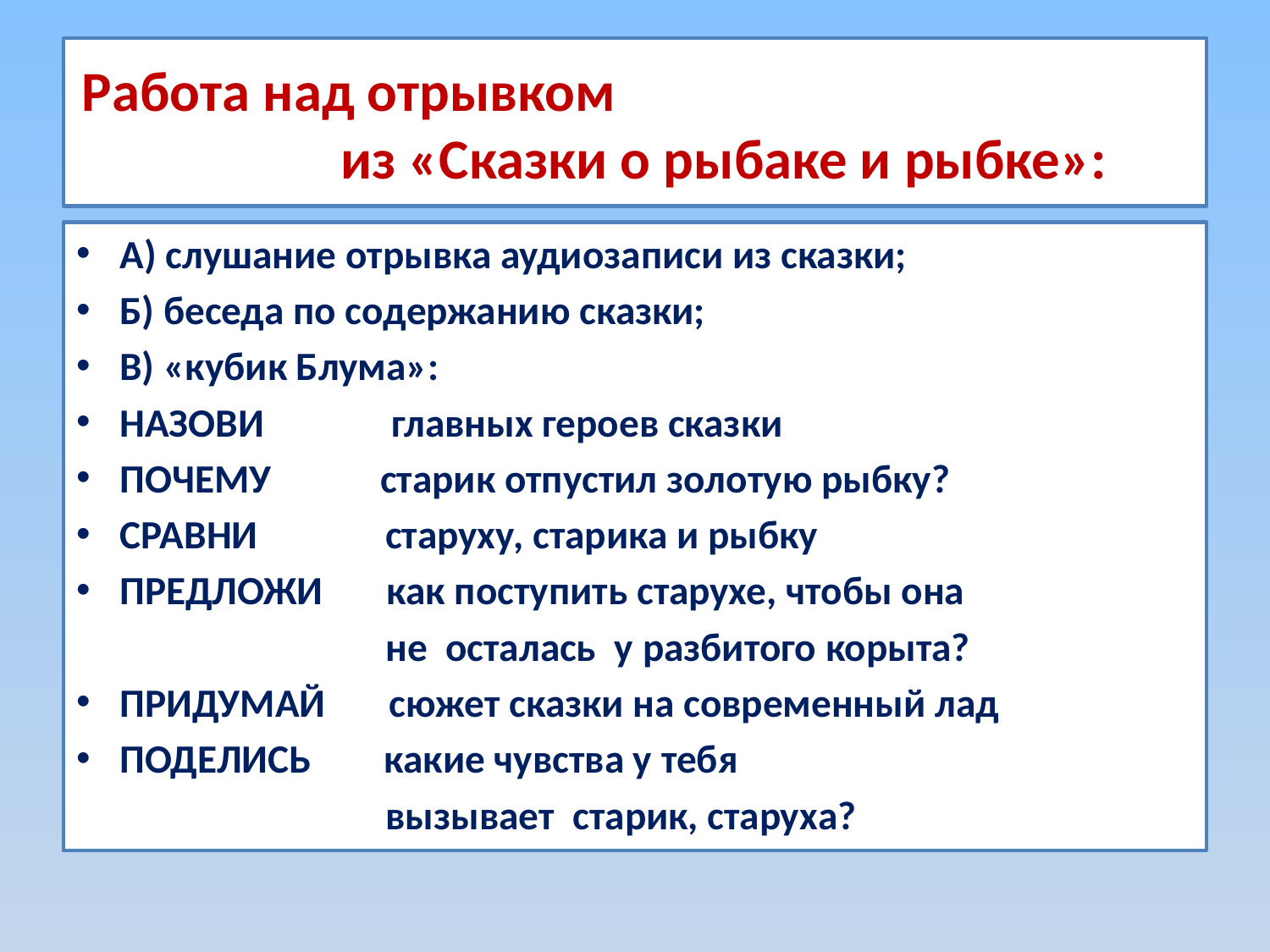

# Работа над отрывком                                                            из «Сказки о рыбаке и рыбке»:
А) слушание отрывка аудиозаписи из сказки;
Б) беседа по содержанию сказки;
В) «кубик Блума»:
НАЗОВИ              главных героев сказки
ПОЧЕМУ            старик отпустил золотую рыбку?
СРАВНИ              старуху, старика и рыбку
ПРЕДЛОЖИ       как поступить старухе, чтобы она
                                  не  осталась  у разбитого корыта?
ПРИДУМАЙ       сюжет сказки на современный лад
ПОДЕЛИСЬ        какие чувства у тебя
                                  вызывает  старик, старуха?